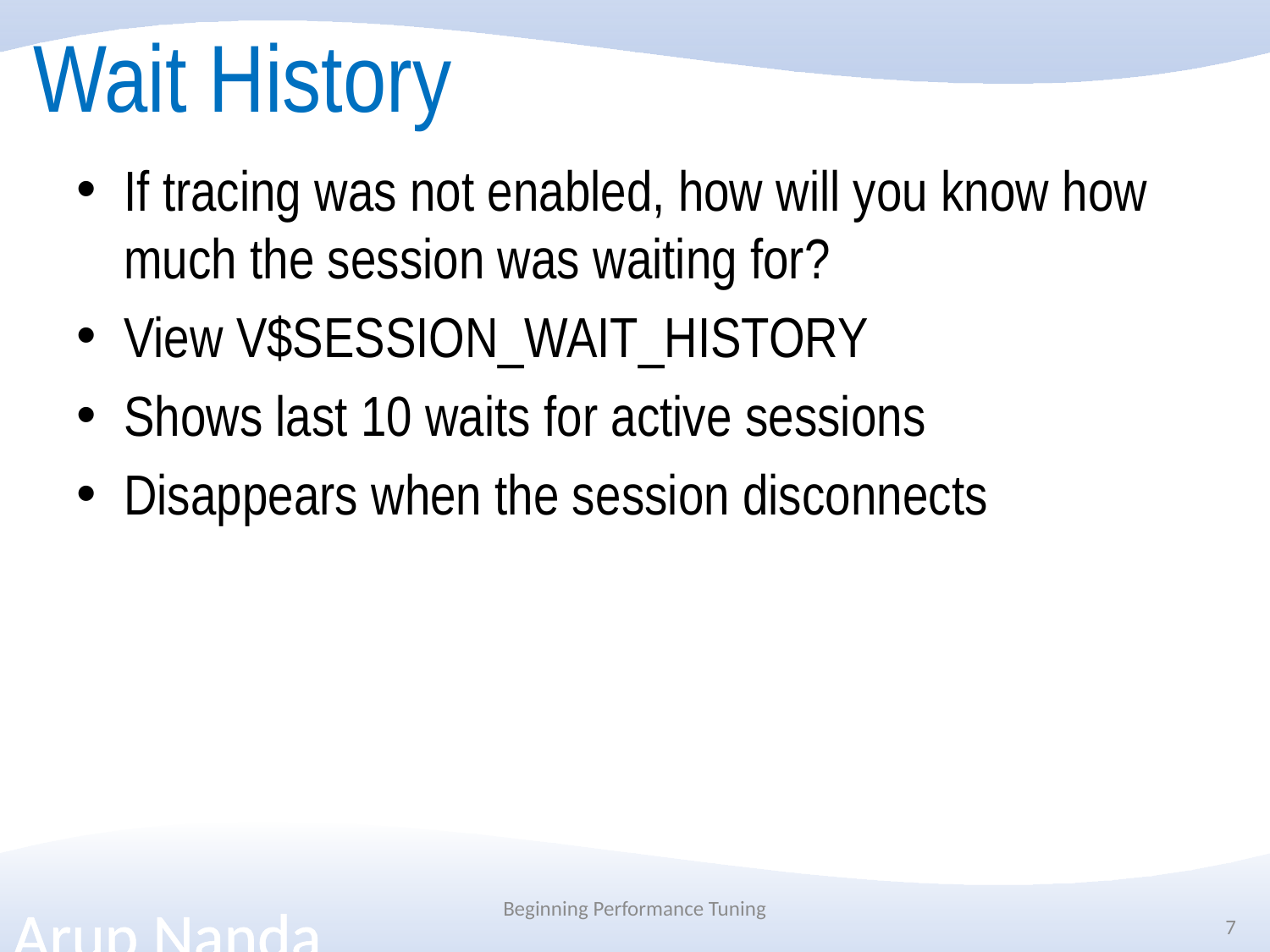

# Wait History
If tracing was not enabled, how will you know how much the session was waiting for?
View V$SESSION_WAIT_HISTORY
Shows last 10 waits for active sessions
Disappears when the session disconnects

Beginning Performance Tuning
7